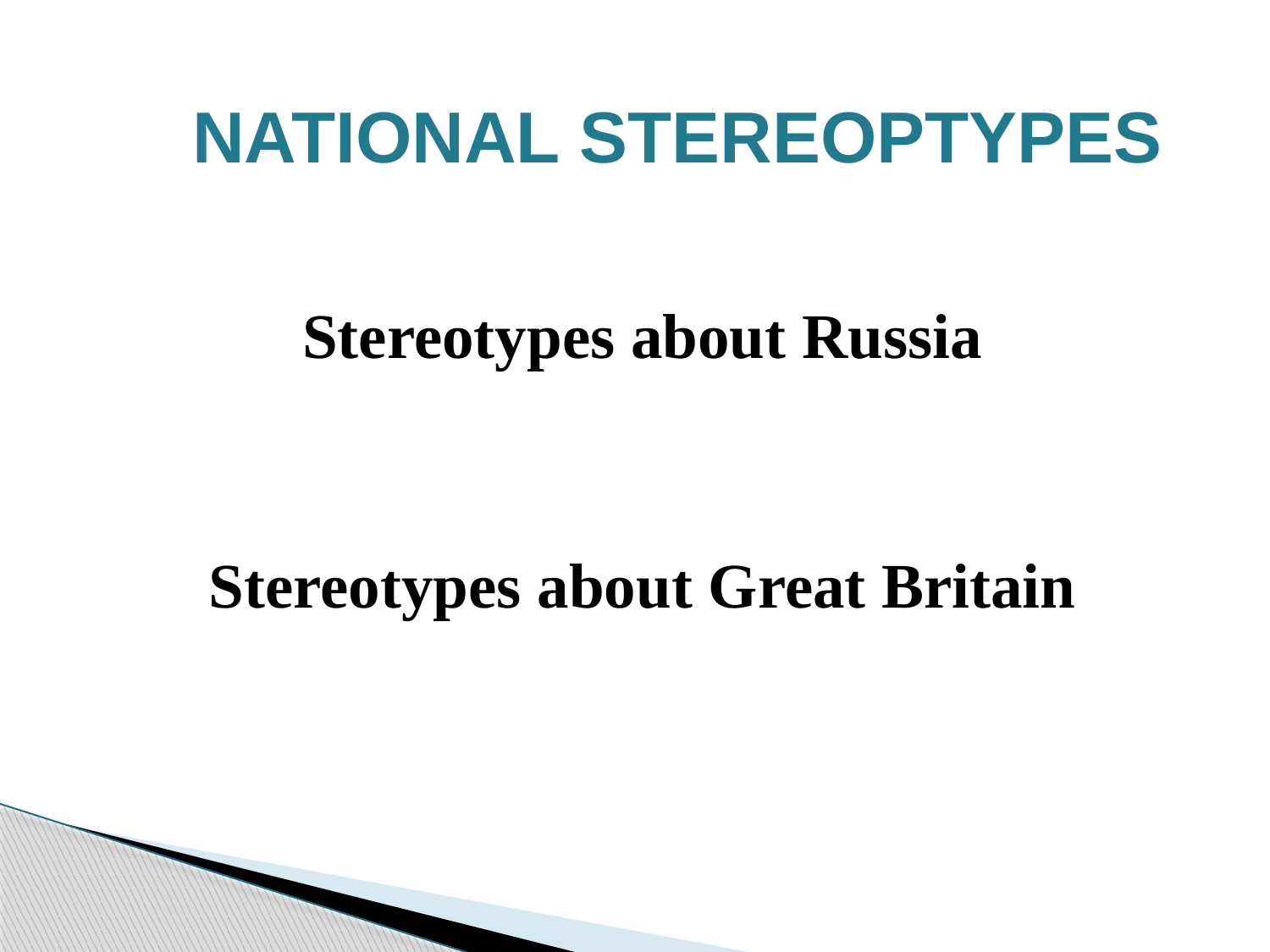

NATIONAL STEREOPTYPES

Stereotypes about Russia

Stereotypes about Great Britain